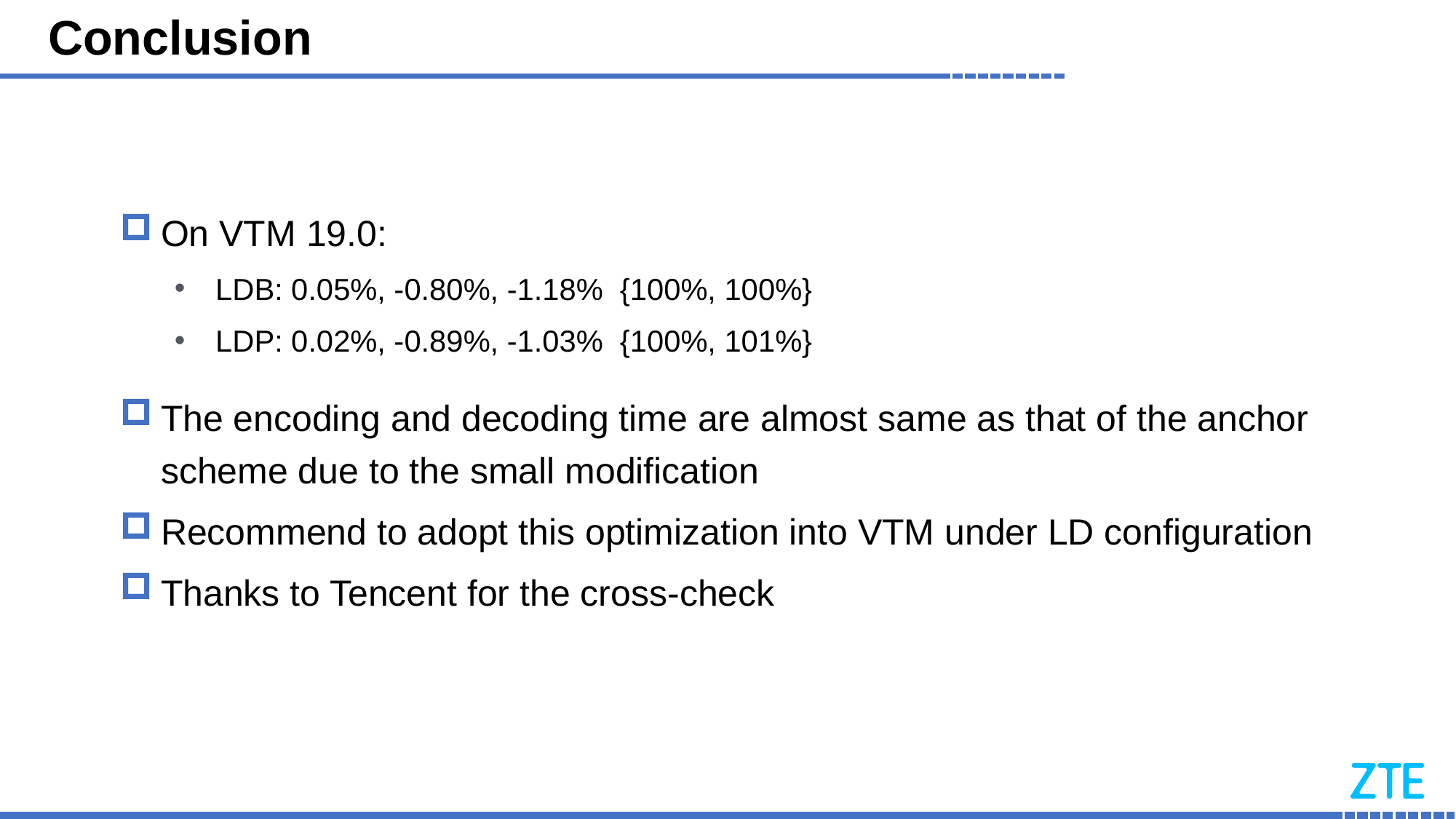

Conclusion
On VTM 19.0:
LDB: 0.05%, -0.80%, -1.18%  {100%, 100%}
LDP: 0.02%, -0.89%, -1.03%  {100%, 101%}

The encoding and decoding time are almost same as that of the anchor scheme due to the small modification
Recommend to adopt this optimization into VTM under LD configuration
Thanks to Tencent for the cross-check